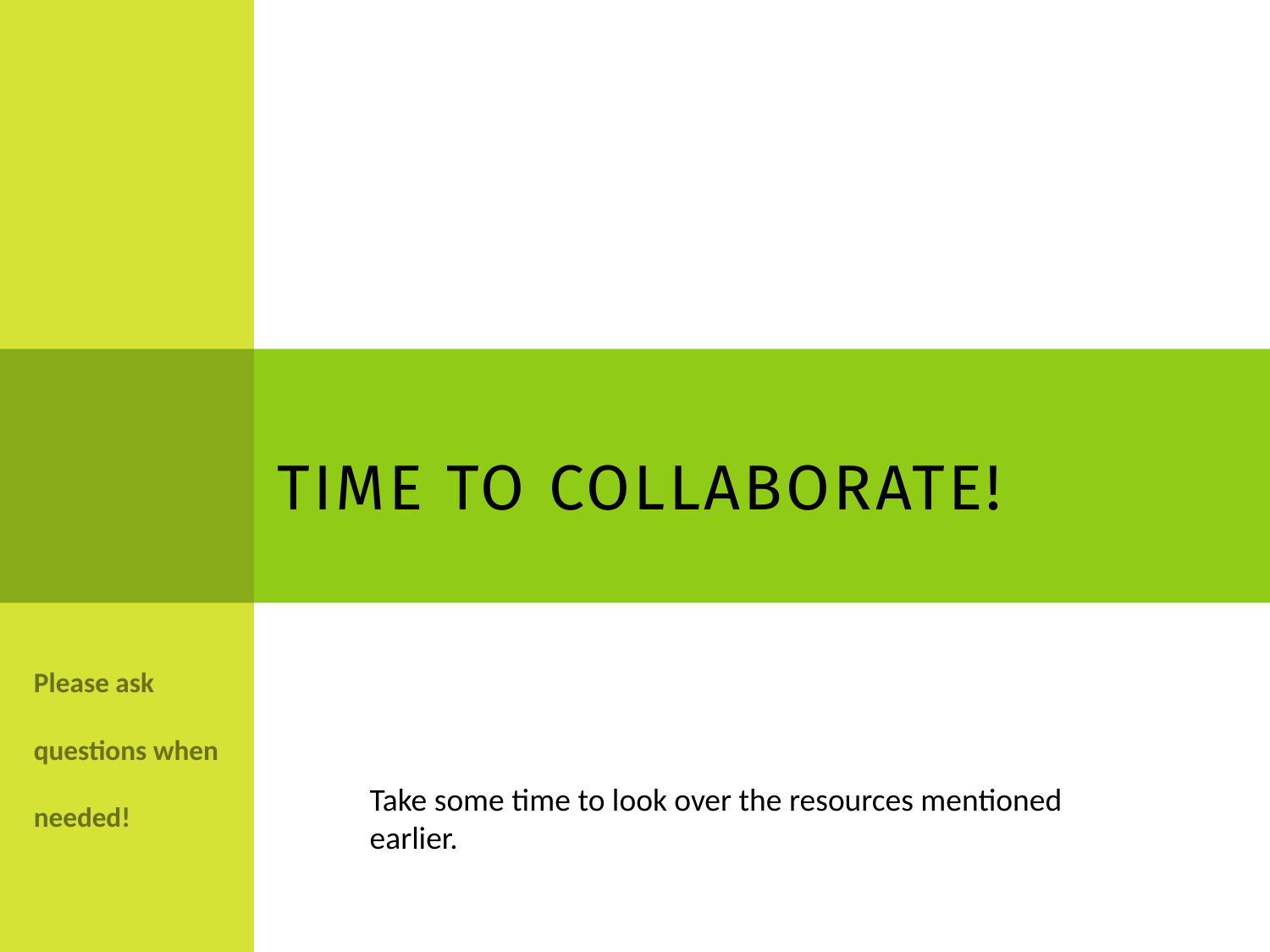

# Time to Collaborate!
Please ask questions when needed!
Take some time to look over the resources mentioned earlier.